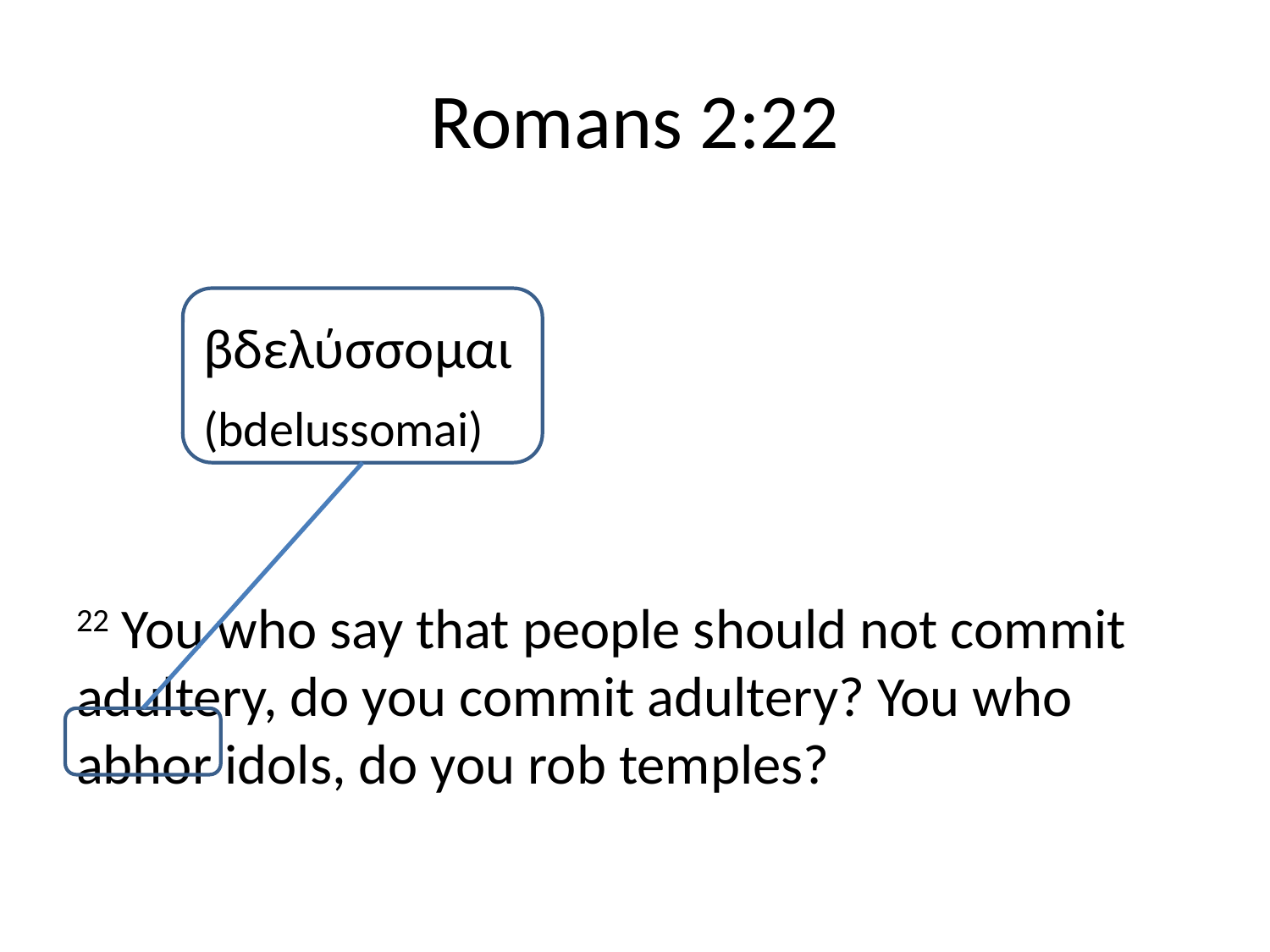

# Romans 2:22

	βδελύσσομαι
	(bdelussomai)

22 You who say that people should not commit adultery, do you commit adultery? You who abhor idols, do you rob temples?